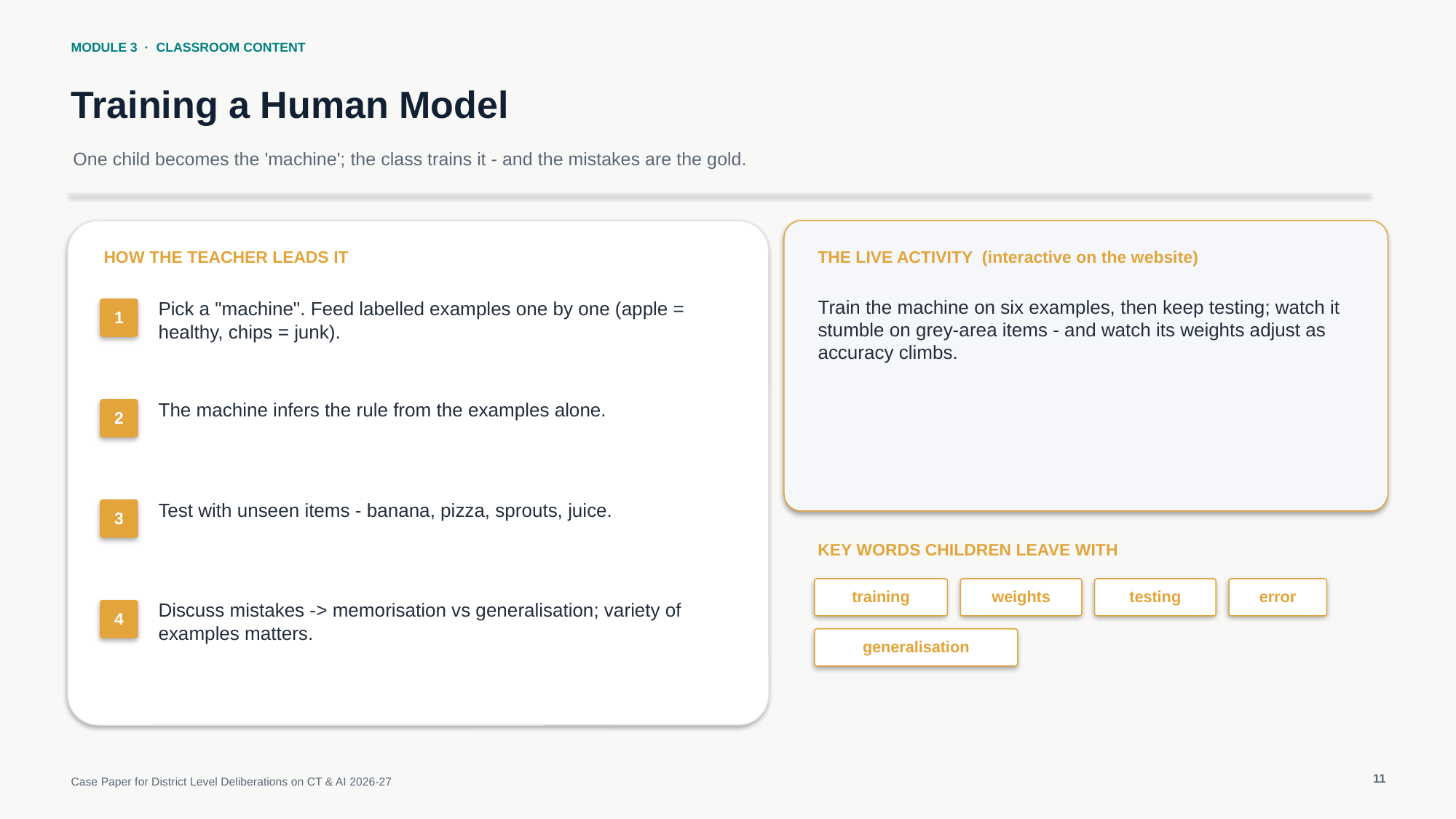

MODULE 3  ·  CLASSROOM CONTENT
Training a Human Model
One child becomes the 'machine'; the class trains it - and the mistakes are the gold.

HOW THE TEACHER LEADS IT
THE LIVE ACTIVITY  (interactive on the website)
Train the machine on six examples, then keep testing; watch it stumble on grey-area items - and watch its weights adjust as accuracy climbs.
Pick a "machine". Feed labelled examples one by one (apple = healthy, chips = junk).

1
The machine infers the rule from the examples alone.

2
Test with unseen items - banana, pizza, sprouts, juice.

3
KEY WORDS CHILDREN LEAVE WITH

training
weights
testing
error
Discuss mistakes -> memorisation vs generalisation; variety of examples matters.

4

generalisation
11
Case Paper for District Level Deliberations on CT & AI 2026-27